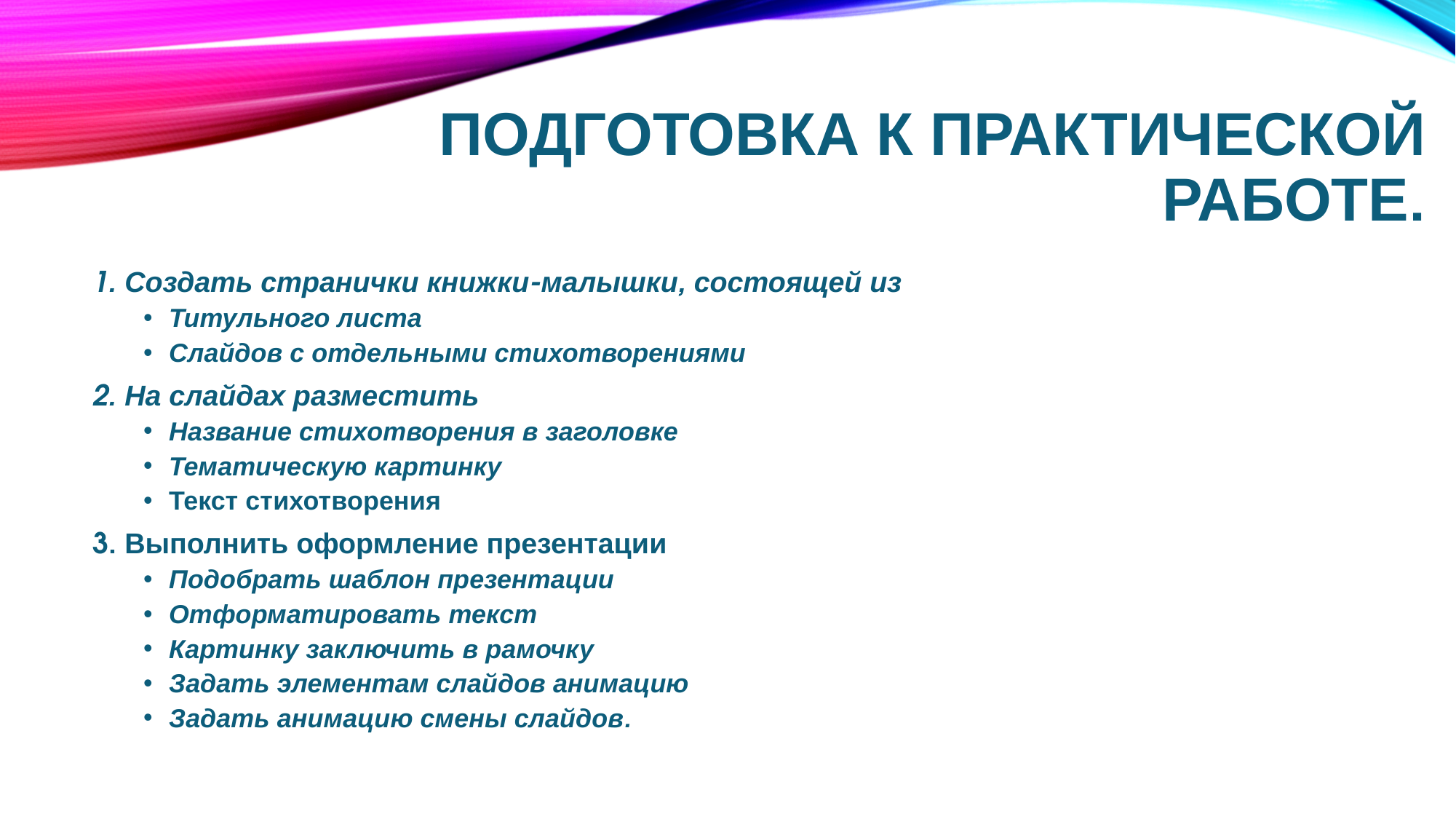

# Подготовка к практической работе.
1. Создать странички книжки-малышки, состоящей из
Титульного листа
Слайдов с отдельными стихотворениями
2. На слайдах разместить
Название стихотворения в заголовке
Тематическую картинку
Текст стихотворения
3. Выполнить оформление презентации
Подобрать шаблон презентации
Отформатировать текст
Картинку заключить в рамочку
Задать элементам слайдов анимацию
Задать анимацию смены слайдов.